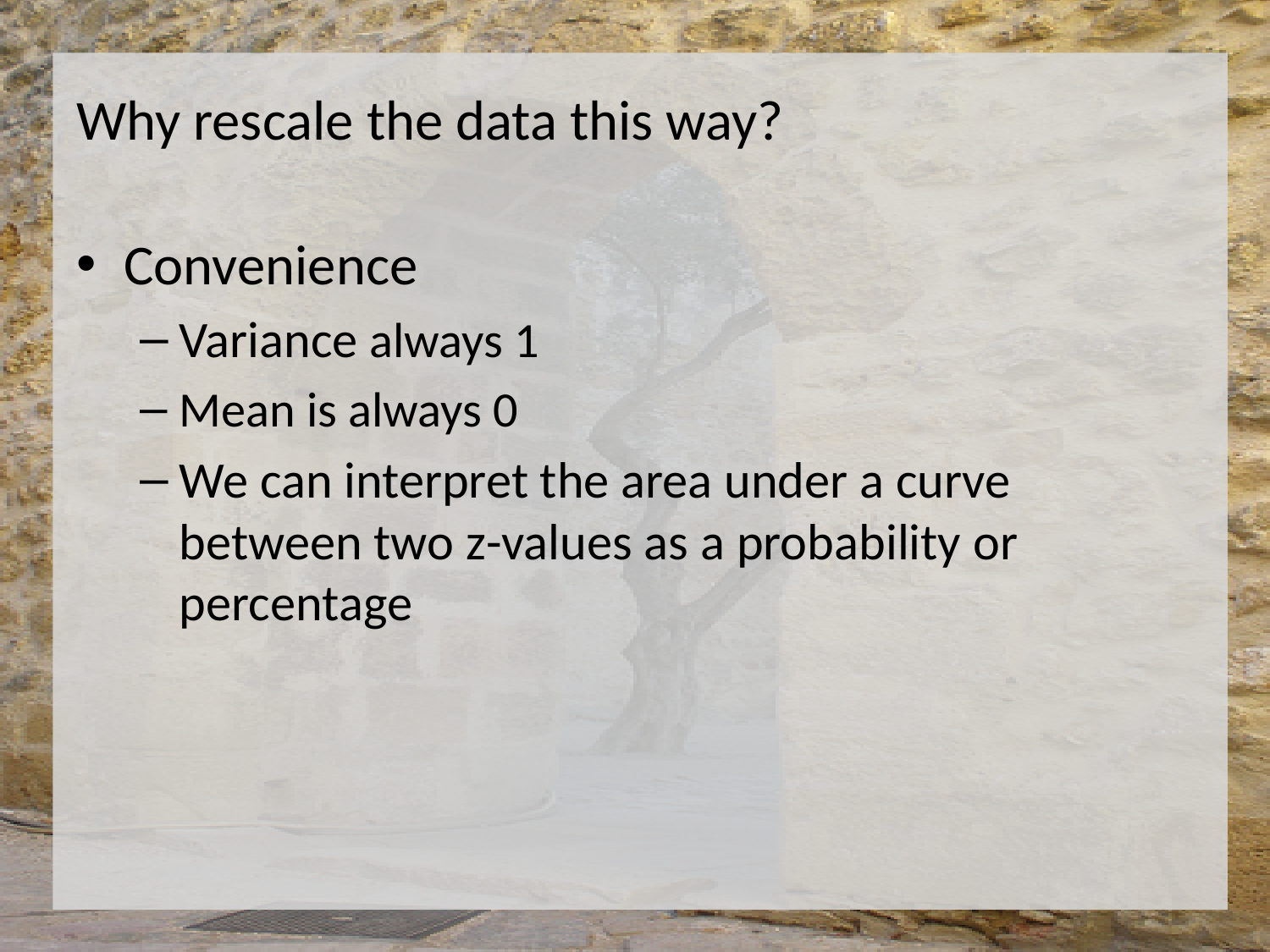

# Why rescale the data this way?

Convenience
Variance always 1
Mean is always 0
We can interpret the area under a curve between two z-values as a probability or percentage